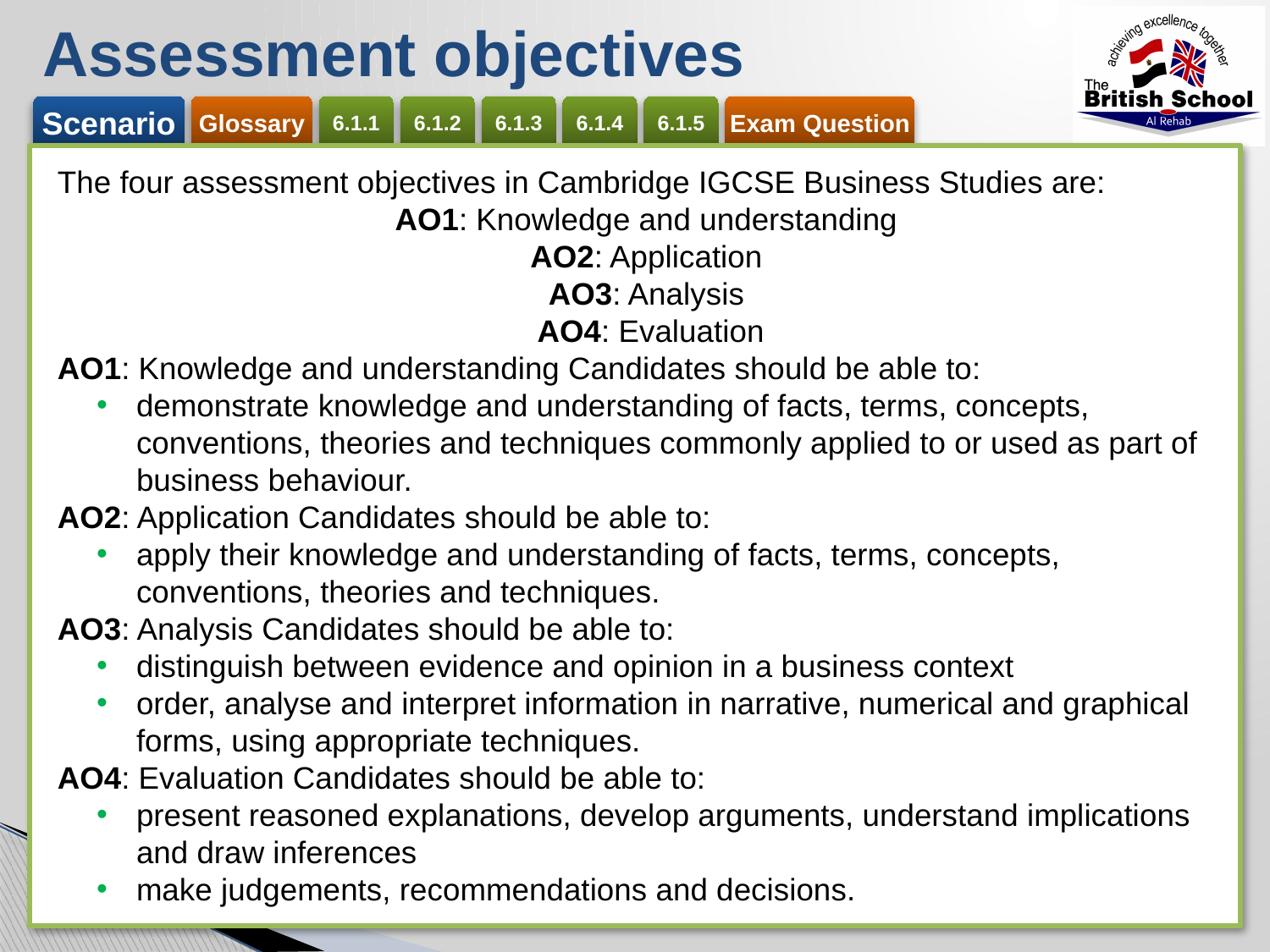

# Assessment objectives
The four assessment objectives in Cambridge IGCSE Business Studies are:
AO1: Knowledge and understanding
AO2: Application
AO3: Analysis
AO4: Evaluation
AO1: Knowledge and understanding Candidates should be able to:
demonstrate knowledge and understanding of facts, terms, concepts, conventions, theories and techniques commonly applied to or used as part of business behaviour.
AO2: Application Candidates should be able to:
apply their knowledge and understanding of facts, terms, concepts, conventions, theories and techniques.
AO3: Analysis Candidates should be able to:
distinguish between evidence and opinion in a business context
order, analyse and interpret information in narrative, numerical and graphical forms, using appropriate techniques.
AO4: Evaluation Candidates should be able to:
present reasoned explanations, develop arguments, understand implications and draw inferences
make judgements, recommendations and decisions.